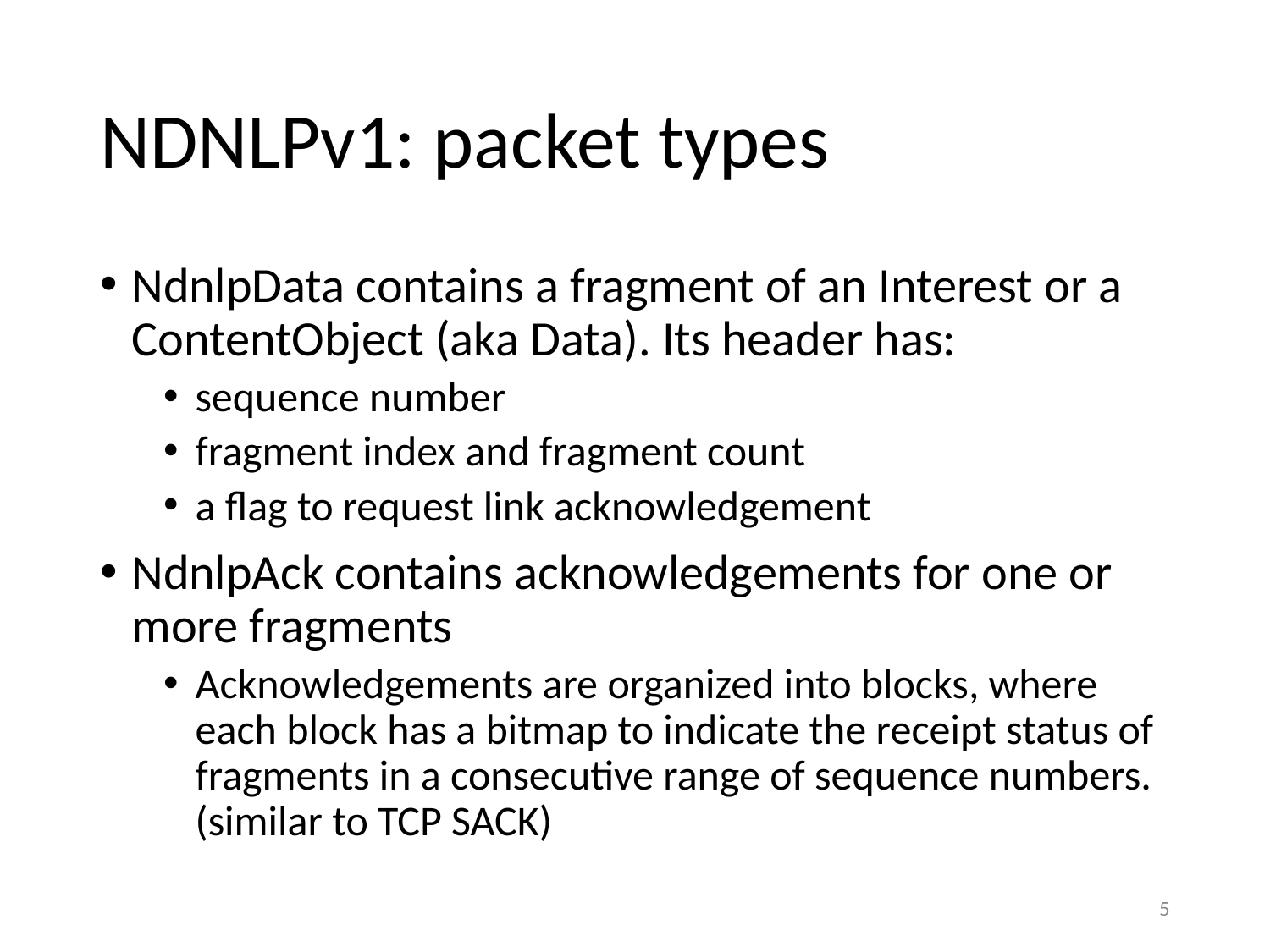

# NDNLPv1: packet types
NdnlpData contains a fragment of an Interest or a ContentObject (aka Data). Its header has:
sequence number
fragment index and fragment count
a flag to request link acknowledgement
NdnlpAck contains acknowledgements for one or more fragments
Acknowledgements are organized into blocks, where each block has a bitmap to indicate the receipt status of fragments in a consecutive range of sequence numbers. (similar to TCP SACK)
5